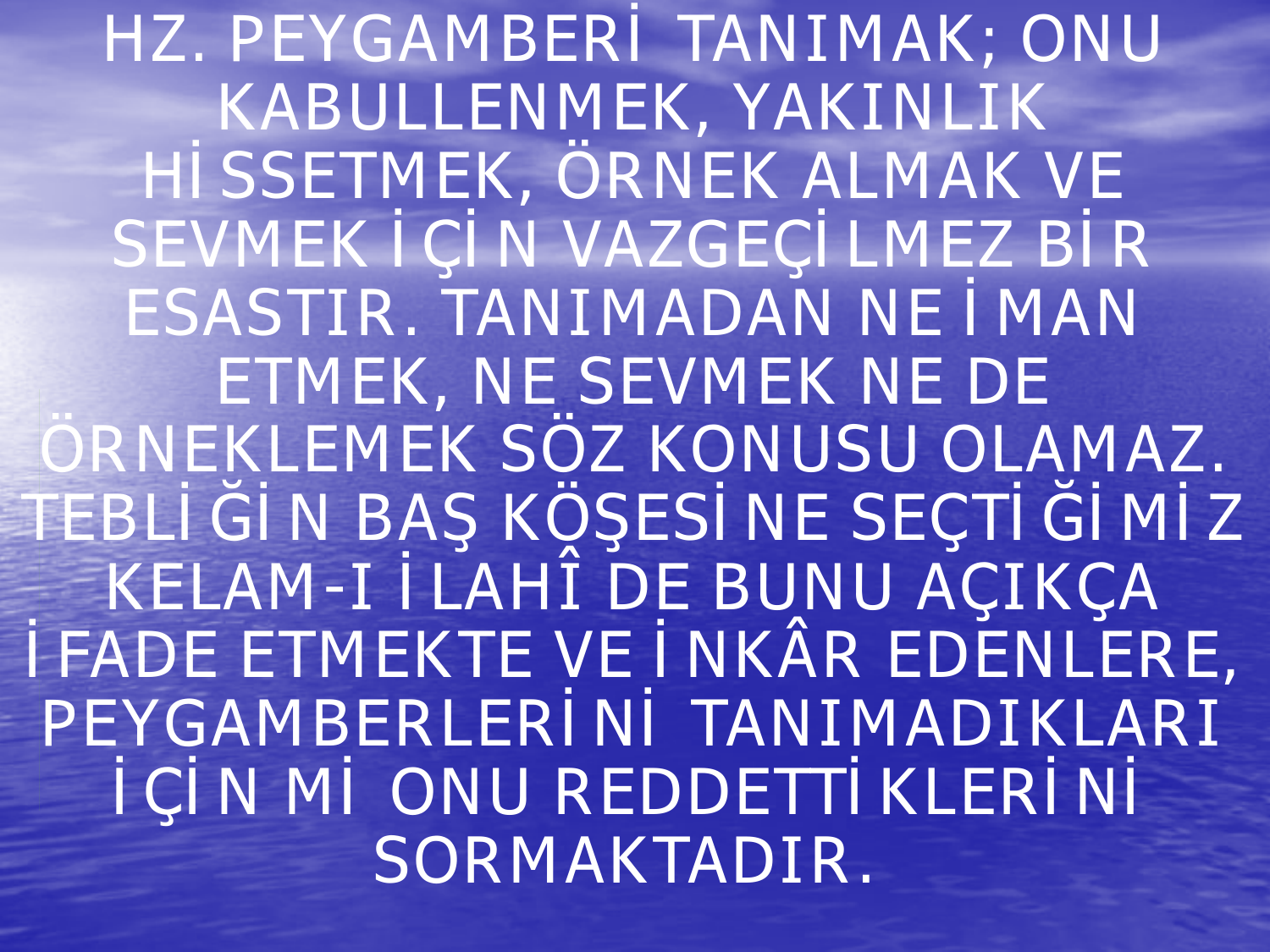

HZ. PEYGAMBERİ TANIMAK; ONU KABULLENMEK, YAKINLIK HİSSETMEK, ÖRNEK ALMAK VE SEVMEK İÇİN VAZGEÇİLMEZ BİR ESASTIR. TANIMADAN NE İMAN ETMEK, NE SEVMEK NE DE ÖRNEKLEMEK SÖZ KONUSU OLAMAZ. TEBLİĞİN BAŞ KÖŞESİNE SEÇTİĞİMİZ KELAM-I İLAHÎ DE BUNU AÇIKÇA İFADE ETMEKTE VE İNKÂR EDENLERE, PEYGAMBERLERİNİ TANIMADIKLARI İÇİN Mİ ONU REDDETTİKLERİNİ SORMAKTADIR.
#